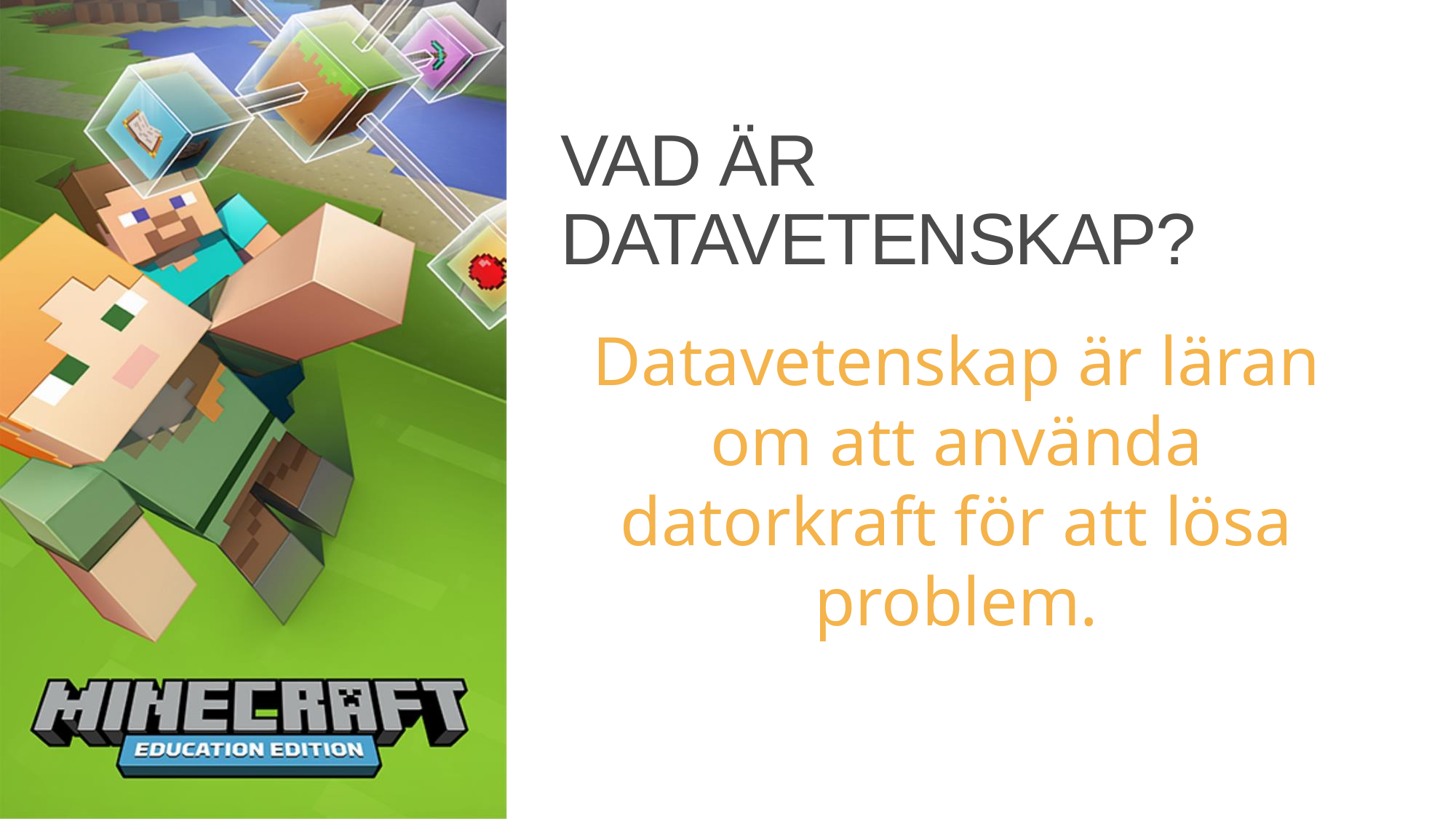

# Vad är datavetenskap?
Datavetenskap är läran om att använda datorkraft för att lösa problem.